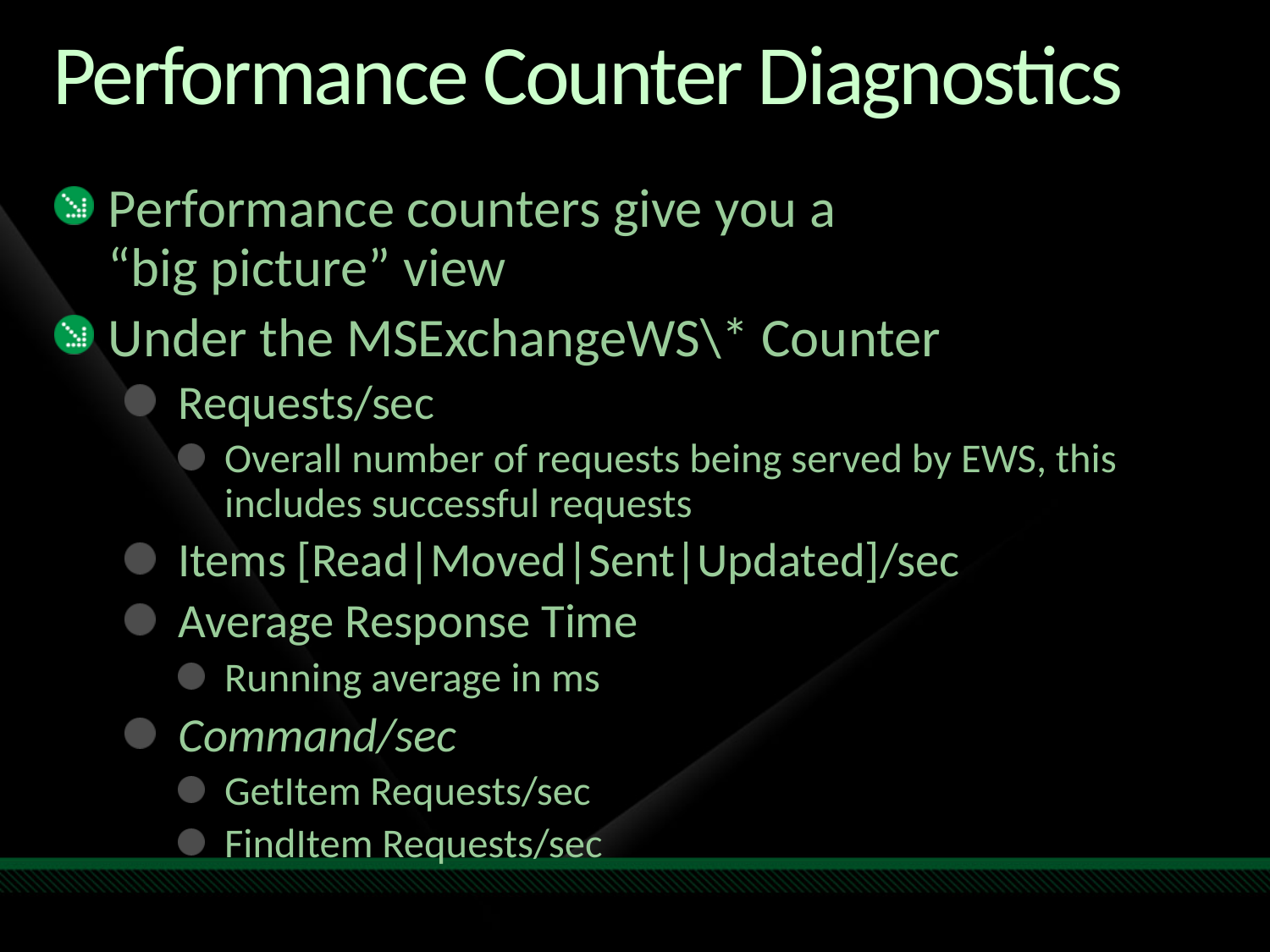

# Performance Counter Diagnostics
Performance counters give you a
“big picture” view
Under the MSExchangeWS\* Counter
Requests/sec
Overall number of requests being served by EWS, this includes successful requests
Items [Read|Moved|Sent|Updated]/sec
Average Response Time
Running average in ms
Command/sec
GetItem Requests/sec
FindItem Requests/sec